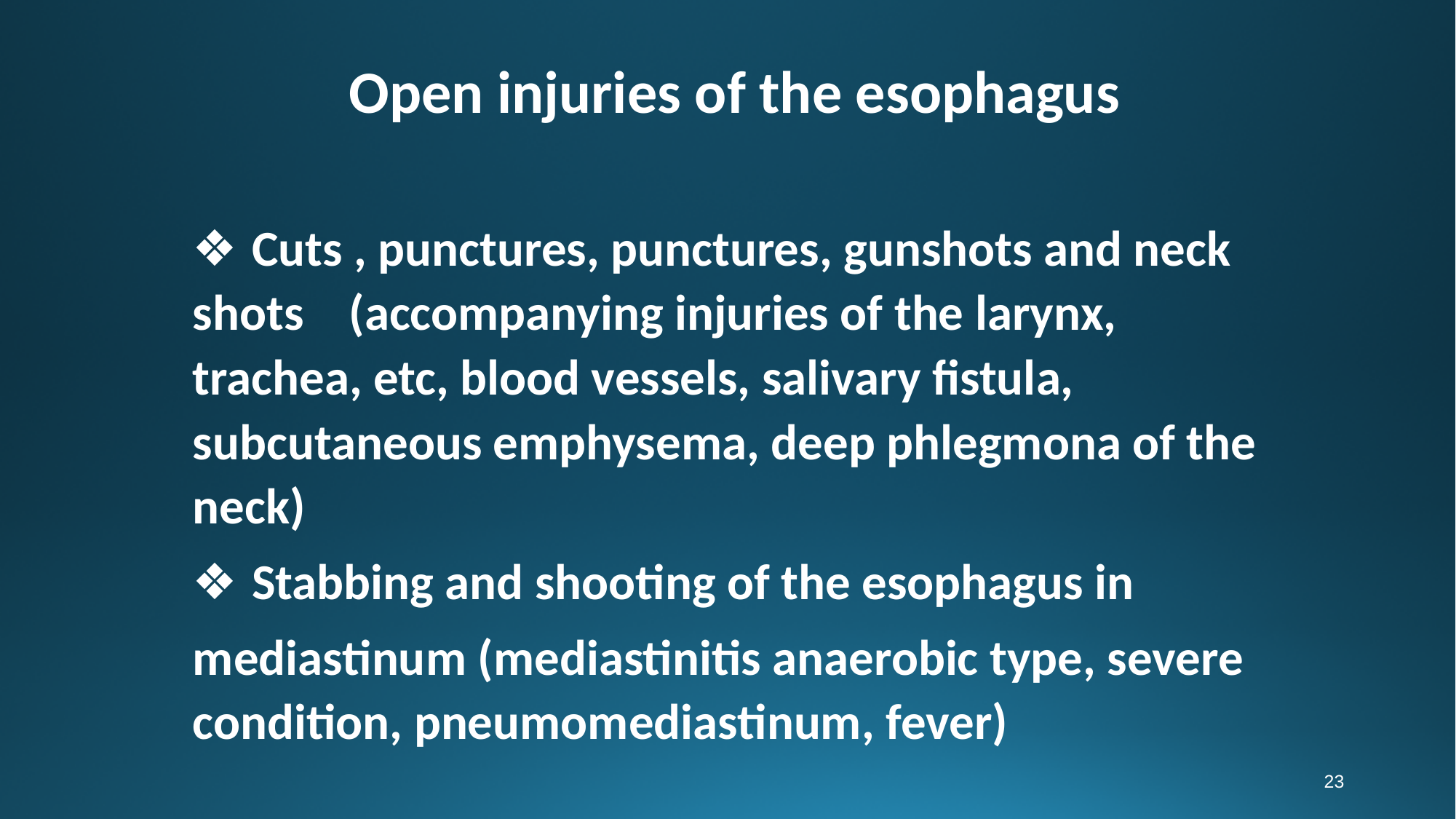

﻿ Open injuries of the esophagus

❖ Cuts , punctures, punctures, gunshots and neck shots    (accompanying injuries of the larynx, trachea, etc, blood vessels, salivary fistula, subcutaneous emphysema, deep phlegmona of the neck)
❖ Stabbing and shooting of the esophagus in
mediastinum (mediastinitis anaerobic type, severe condition, pneumomediastinum, fever)
23